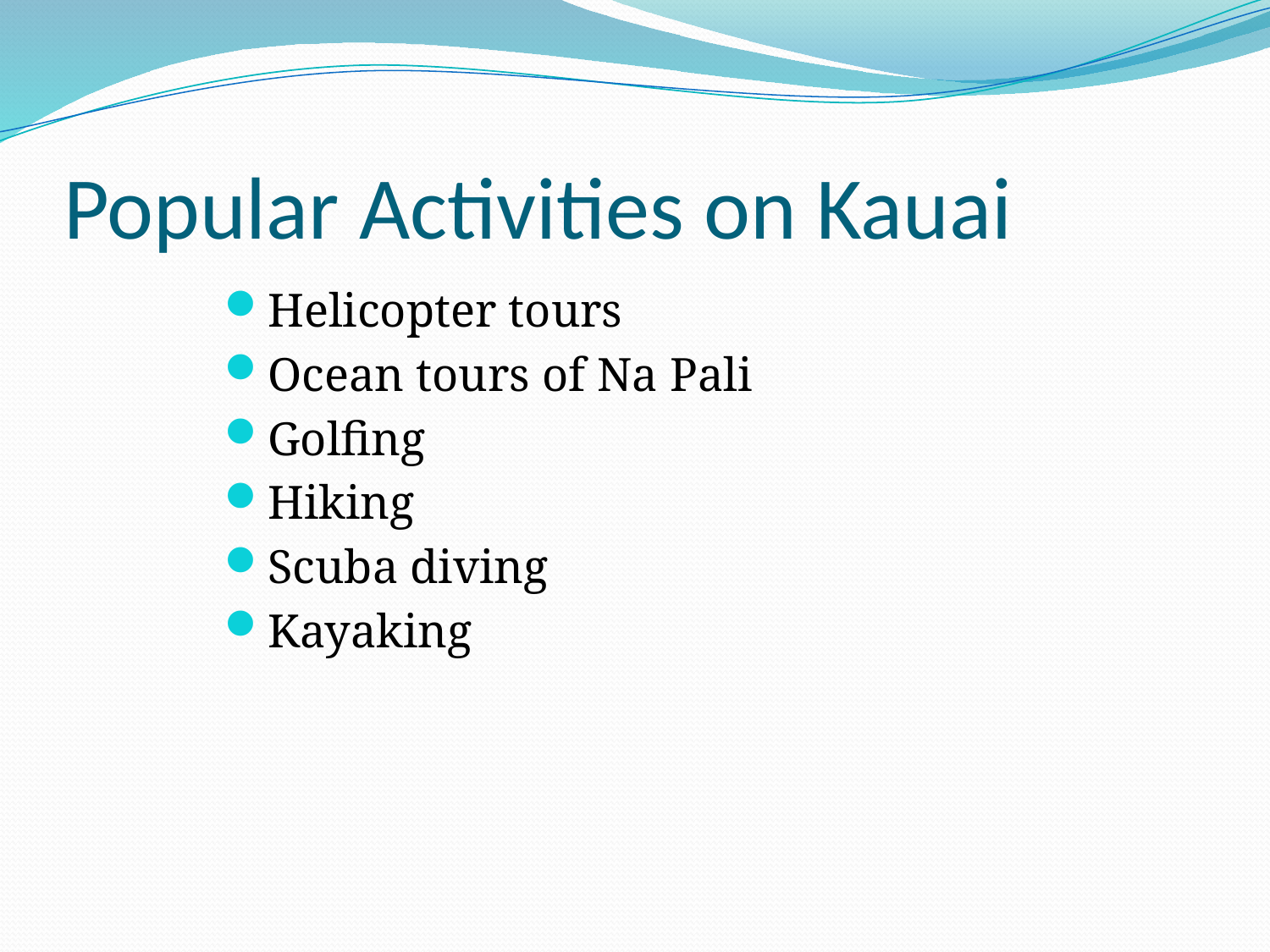

# Popular Activities on Kauai
Helicopter tours
Ocean tours of Na Pali
Golfing
Hiking
Scuba diving
Kayaking